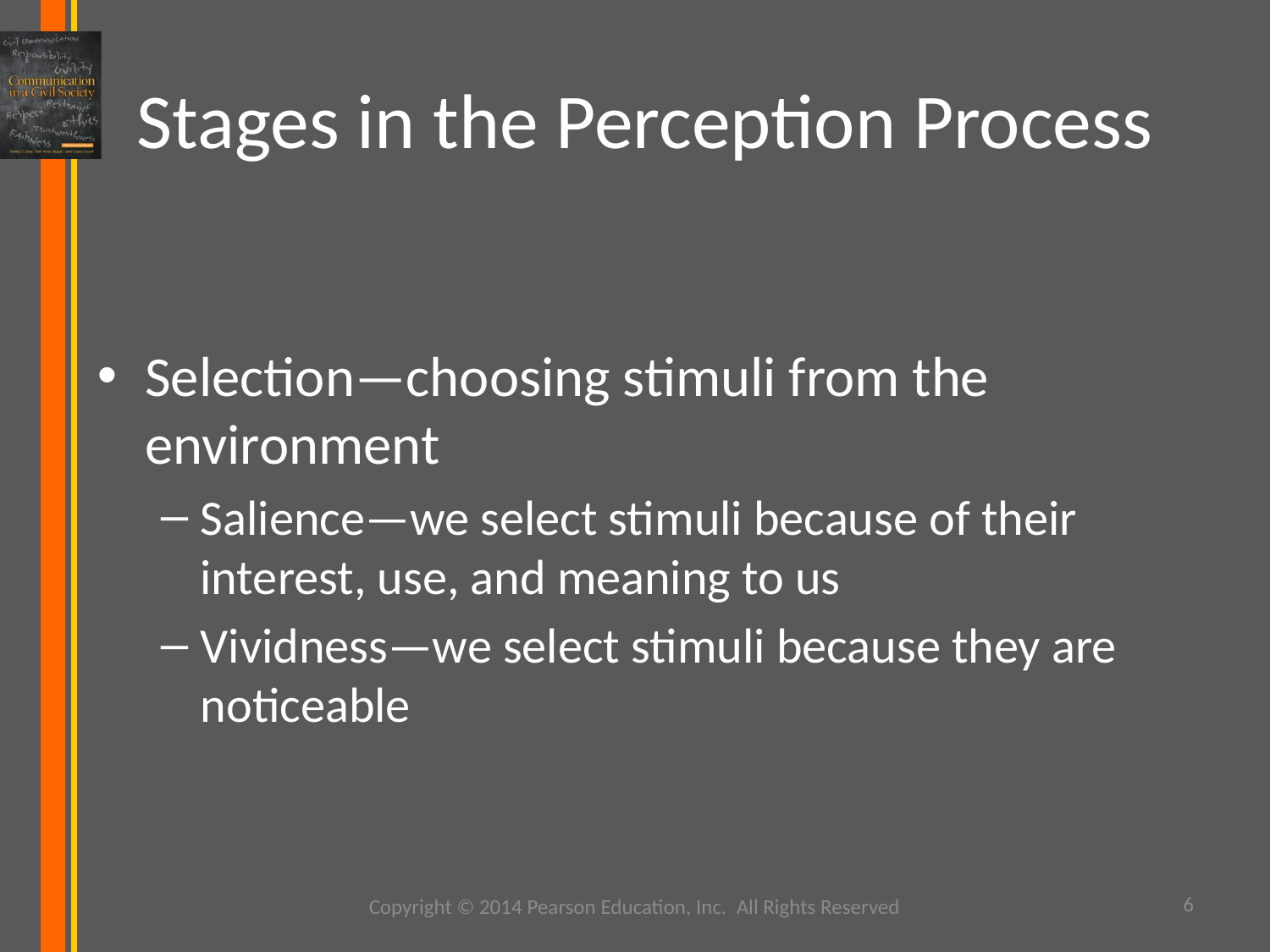

# Stages in the Perception Process
Selection—choosing stimuli from the environment
Salience—we select stimuli because of their interest, use, and meaning to us
Vividness—we select stimuli because they are noticeable
Copyright © 2014 Pearson Education, Inc.  All Rights Reserved
6